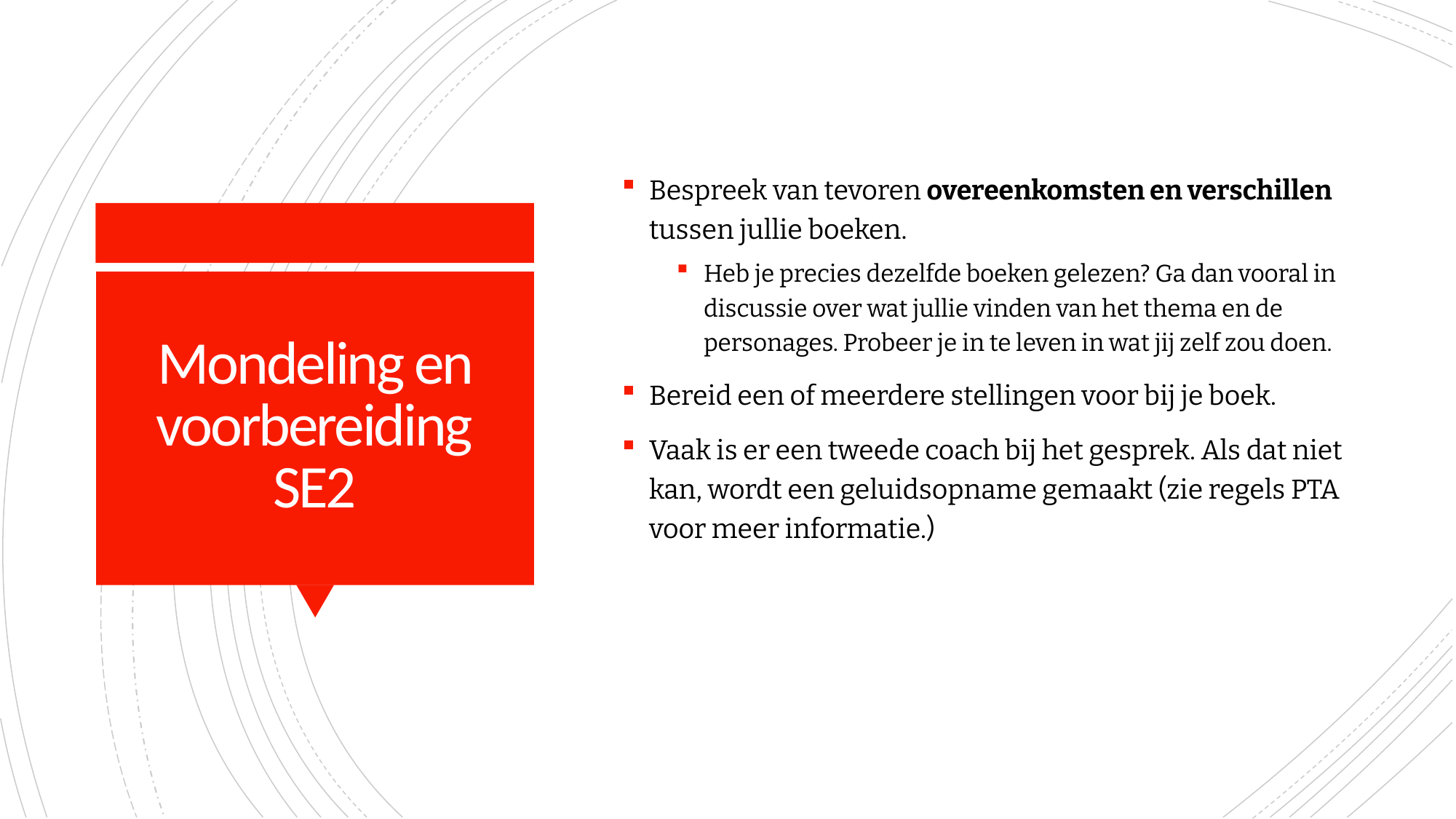

Bespreek van tevoren overeenkomsten en verschillen tussen jullie boeken.
Heb je precies dezelfde boeken gelezen? Ga dan vooral in discussie over wat jullie vinden van het thema en de personages. Probeer je in te leven in wat jij zelf zou doen.
Bereid een of meerdere stellingen voor bij je boek.
Vaak is er een tweede coach bij het gesprek. Als dat niet kan, wordt een geluidsopname gemaakt (zie regels PTA voor meer informatie.)

# Mondeling en voorbereiding SE2